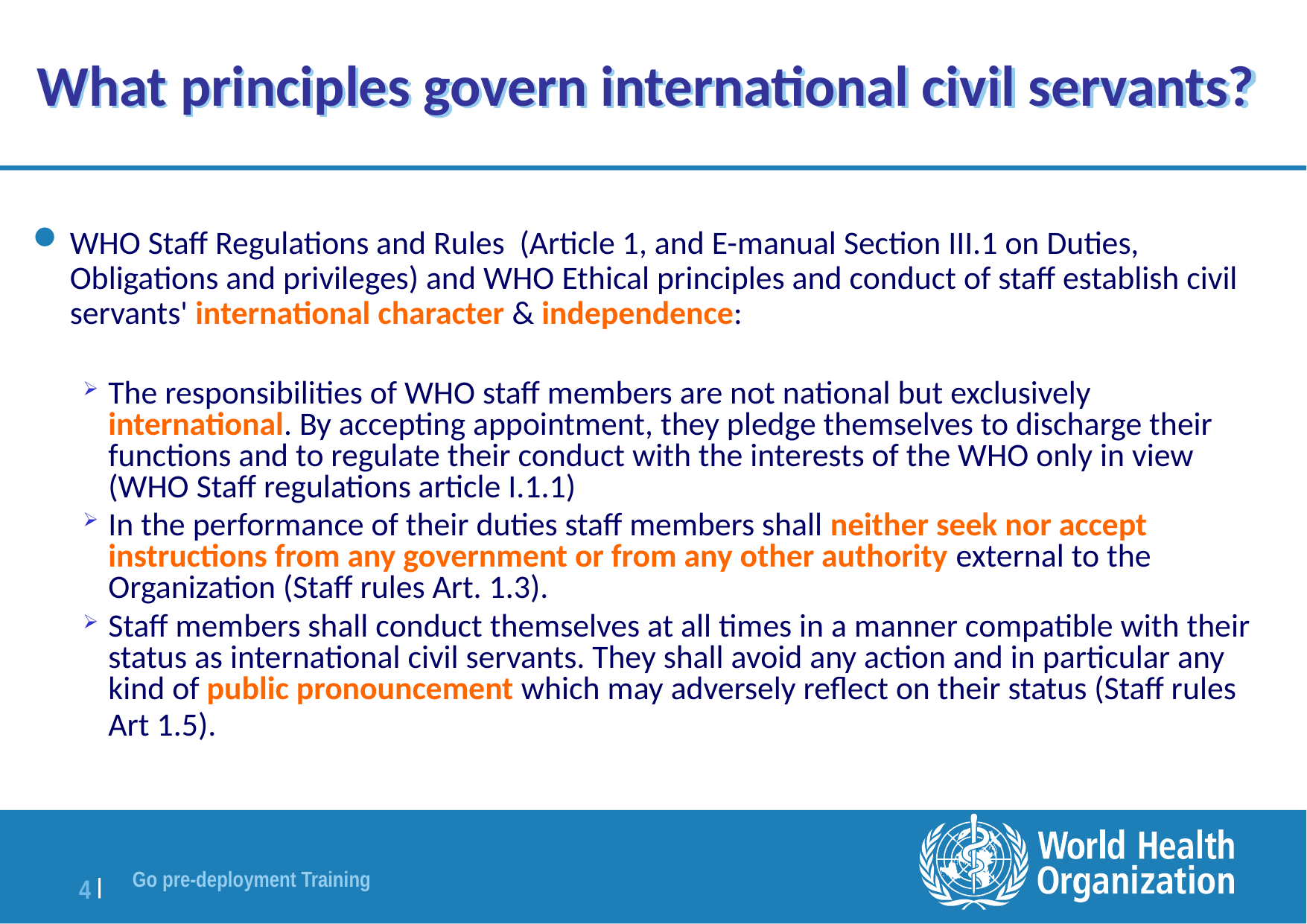

# What principles govern international civil servants?
WHO Staff Regulations and Rules  (Article 1, and E-manual Section III.1 on Duties, Obligations and privileges) and WHO Ethical principles and conduct of staff establish civil servants' international character & independence:

The responsibilities of WHO staff members are not national but exclusively international. By accepting appointment, they pledge themselves to discharge their functions and to regulate their conduct with the interests of the WHO only in view (WHO Staff regulations article I.1.1)
In the performance of their duties staff members shall neither seek nor accept instructions from any government or from any other authority external to the Organization (Staff rules Art. 1.3).
Staff members shall conduct themselves at all times in a manner compatible with their status as international civil servants. They shall avoid any action and in particular any kind of public pronouncement which may adversely reflect on their status (Staff rules Art 1.5).